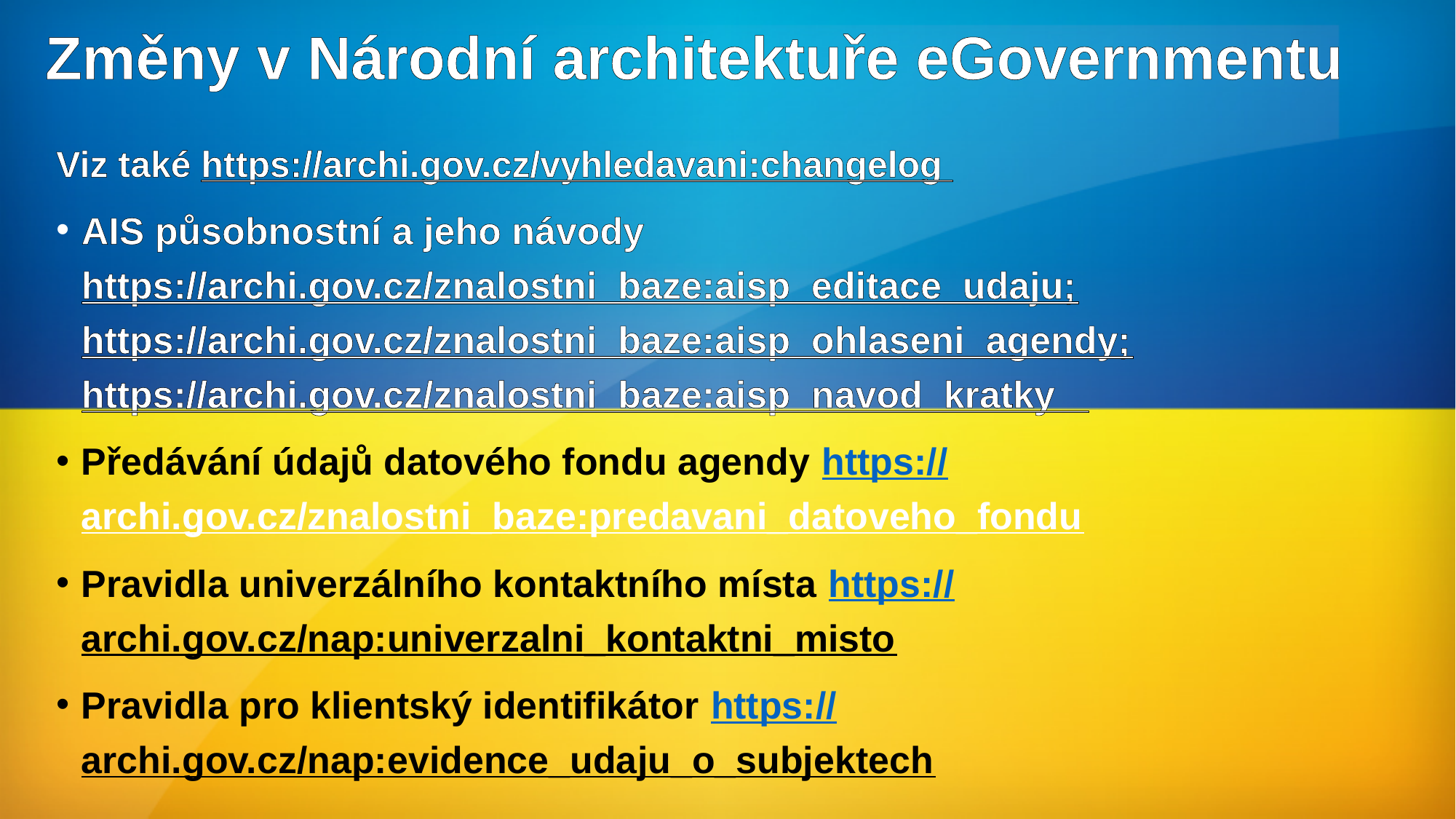

# Změny v Národní architektuře eGovernmentu
Viz také https://archi.gov.cz/vyhledavani:changelog
AIS působnostní a jeho návody https://archi.gov.cz/znalostni_baze:aisp_editace_udaju; https://archi.gov.cz/znalostni_baze:aisp_ohlaseni_agendy; https://archi.gov.cz/znalostni_baze:aisp_navod_kratky
Předávání údajů datového fondu agendy https://archi.gov.cz/znalostni_baze:predavani_datoveho_fondu
Pravidla univerzálního kontaktního místa https://archi.gov.cz/nap:univerzalni_kontaktni_misto
Pravidla pro klientský identifikátor https://archi.gov.cz/nap:evidence_udaju_o_subjektech